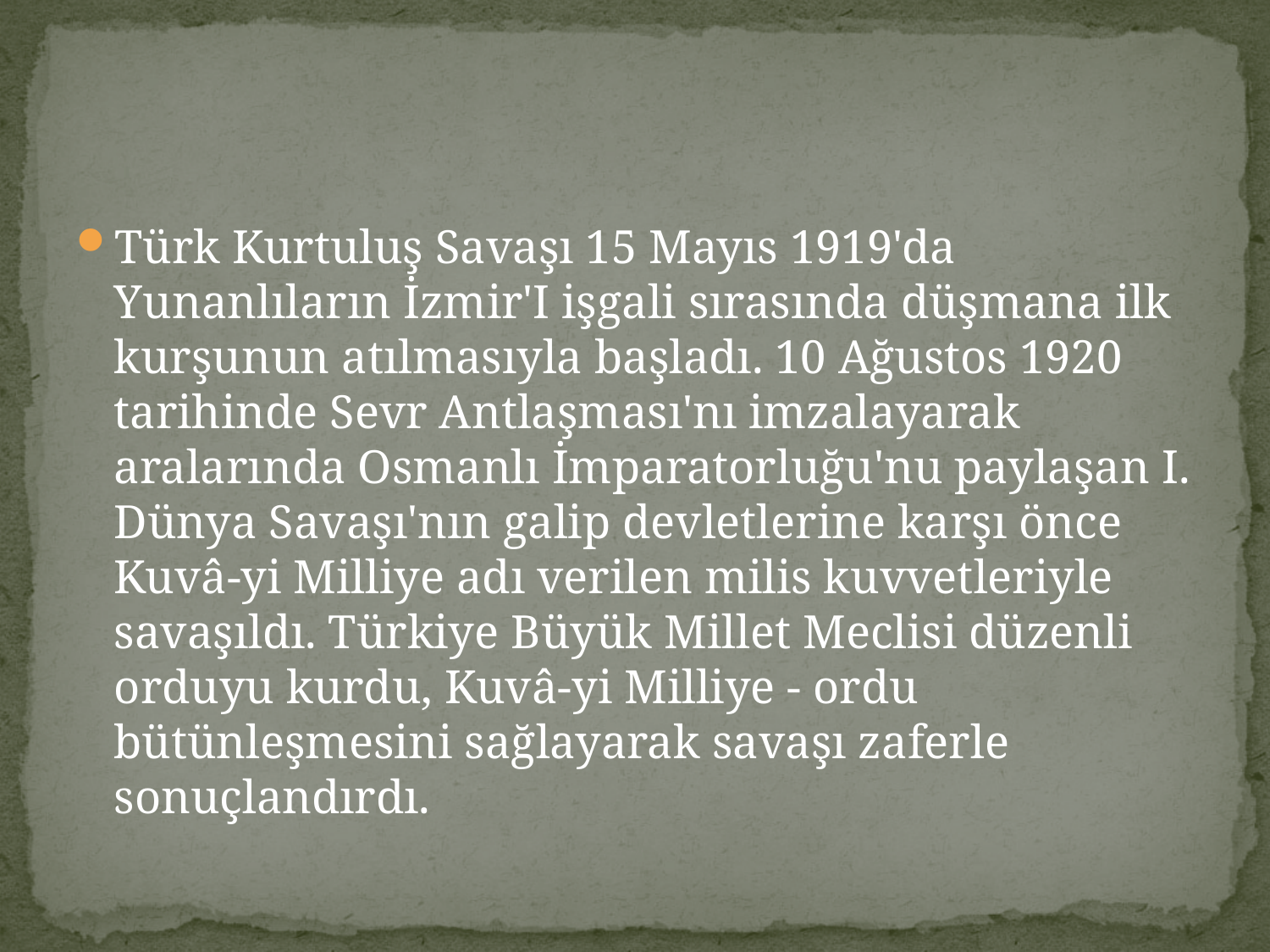

#
Türk Kurtuluş Savaşı 15 Mayıs 1919'da Yunanlıların İzmir'I işgali sırasında düşmana ilk kurşunun atılmasıyla başladı. 10 Ağustos 1920 tarihinde Sevr Antlaşması'nı imzalayarak aralarında Osmanlı İmparatorluğu'nu paylaşan I. Dünya Savaşı'nın galip devletlerine karşı önce Kuvâ-yi Milliye adı verilen milis kuvvetleriyle savaşıldı. Türkiye Büyük Millet Meclisi düzenli orduyu kurdu, Kuvâ-yi Milliye - ordu bütünleşmesini sağlayarak savaşı zaferle sonuçlandırdı.